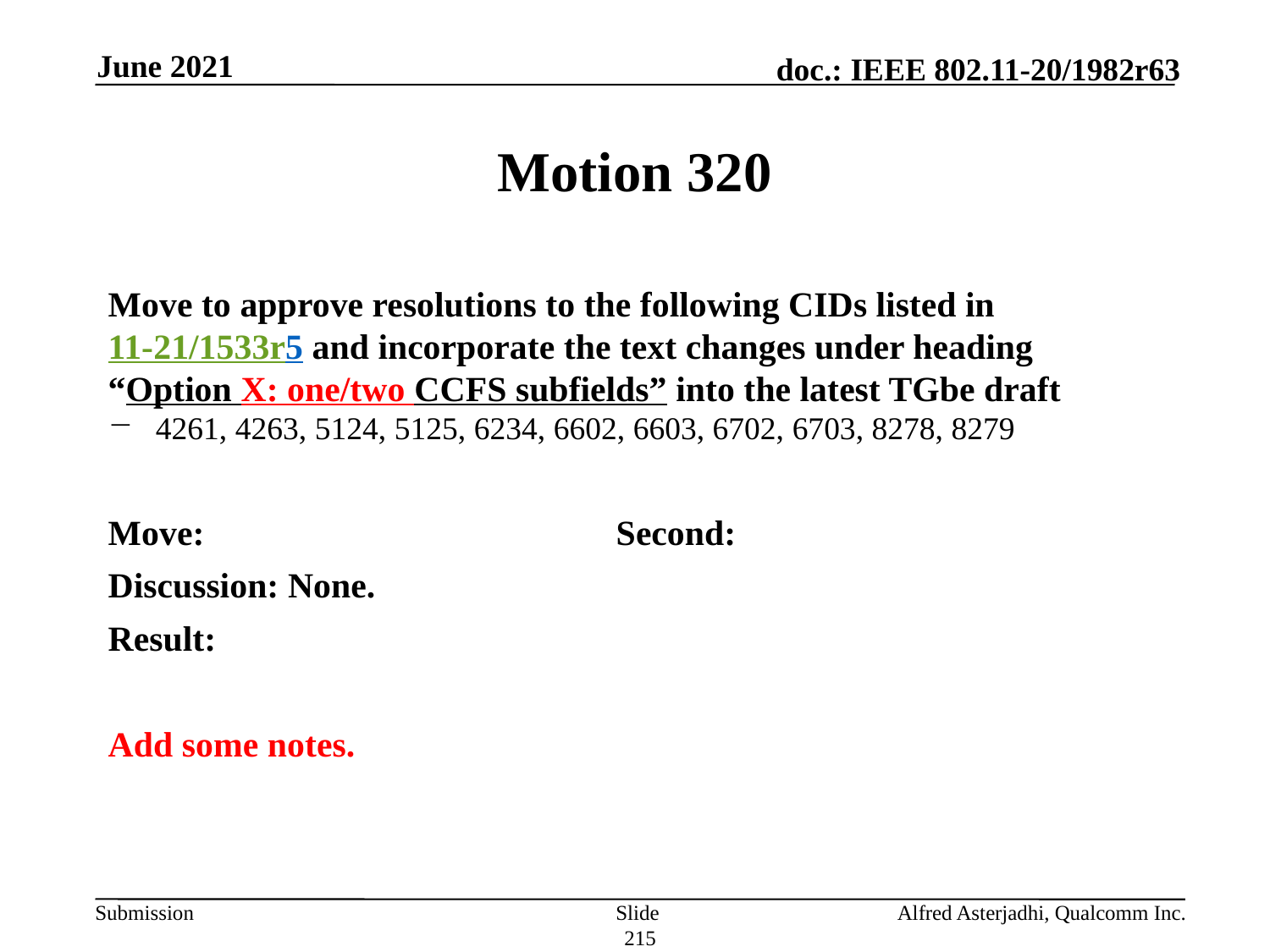

June 2021
# Motion 320
Move to approve resolutions to the following CIDs listed in 11-21/1533r5 and incorporate the text changes under heading “Option X: one/two CCFS subfields” into the latest TGbe draft
4261, 4263, 5124, 5125, 6234, 6602, 6603, 6702, 6703, 8278, 8279

Move: 				Second:
Discussion: None.
Result:

Add some notes.
Slide 215
Alfred Asterjadhi, Qualcomm Inc.